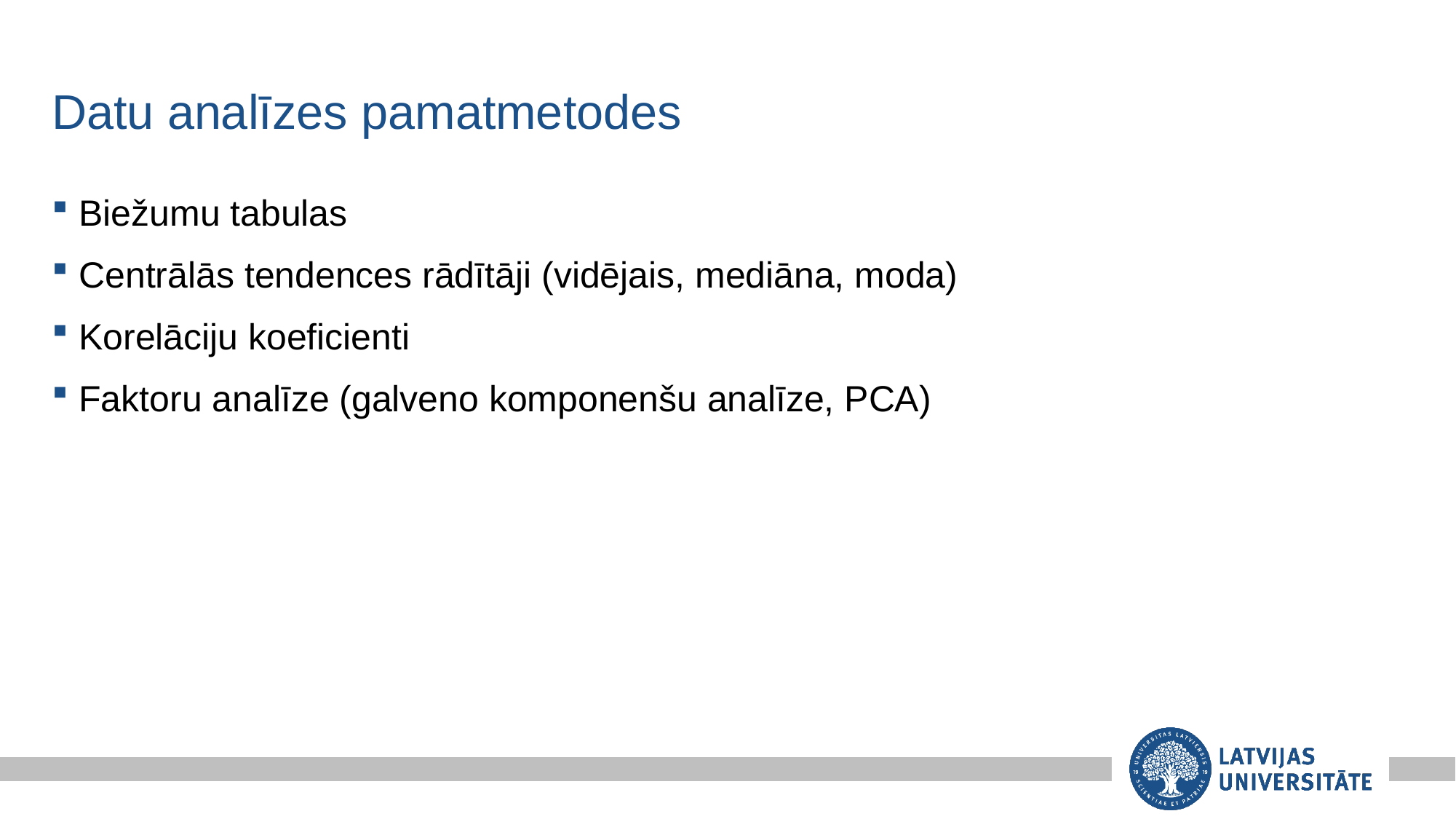

# Datu analīzes pamatmetodes
Biežumu tabulas
Centrālās tendences rādītāji (vidējais, mediāna, moda)
Korelāciju koeficienti
Faktoru analīze (galveno komponenšu analīze, PCA)